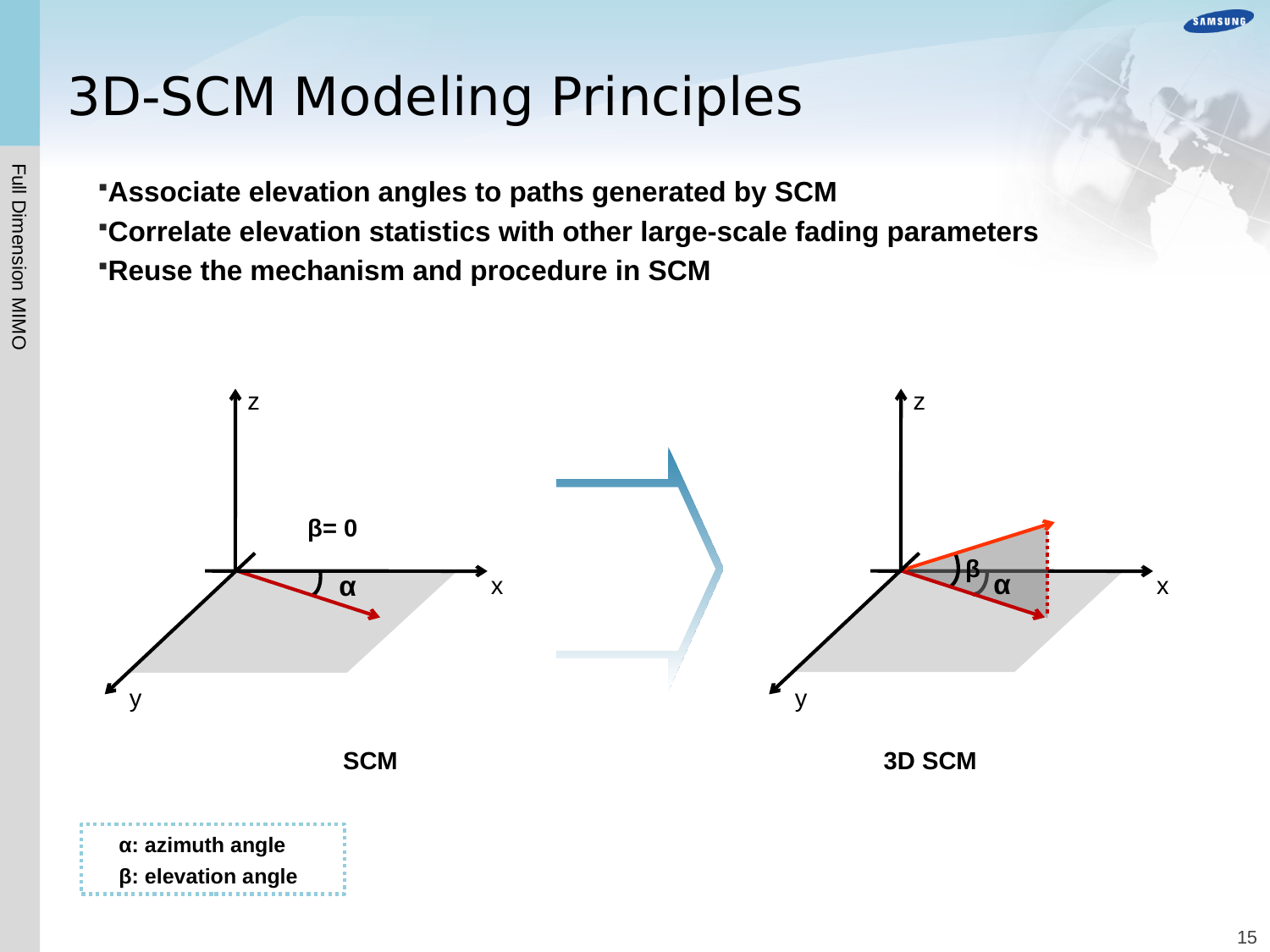

3D-SCM Modeling Principles
Associate elevation angles to paths generated by SCM
Correlate elevation statistics with other large-scale fading parameters
Reuse the mechanism and procedure in SCM
z
β= 0

α
x

y
z

β

α
x

y
Full Dimension MIMO

SCM
3D SCM
α: azimuth angle
β: elevation angle
15